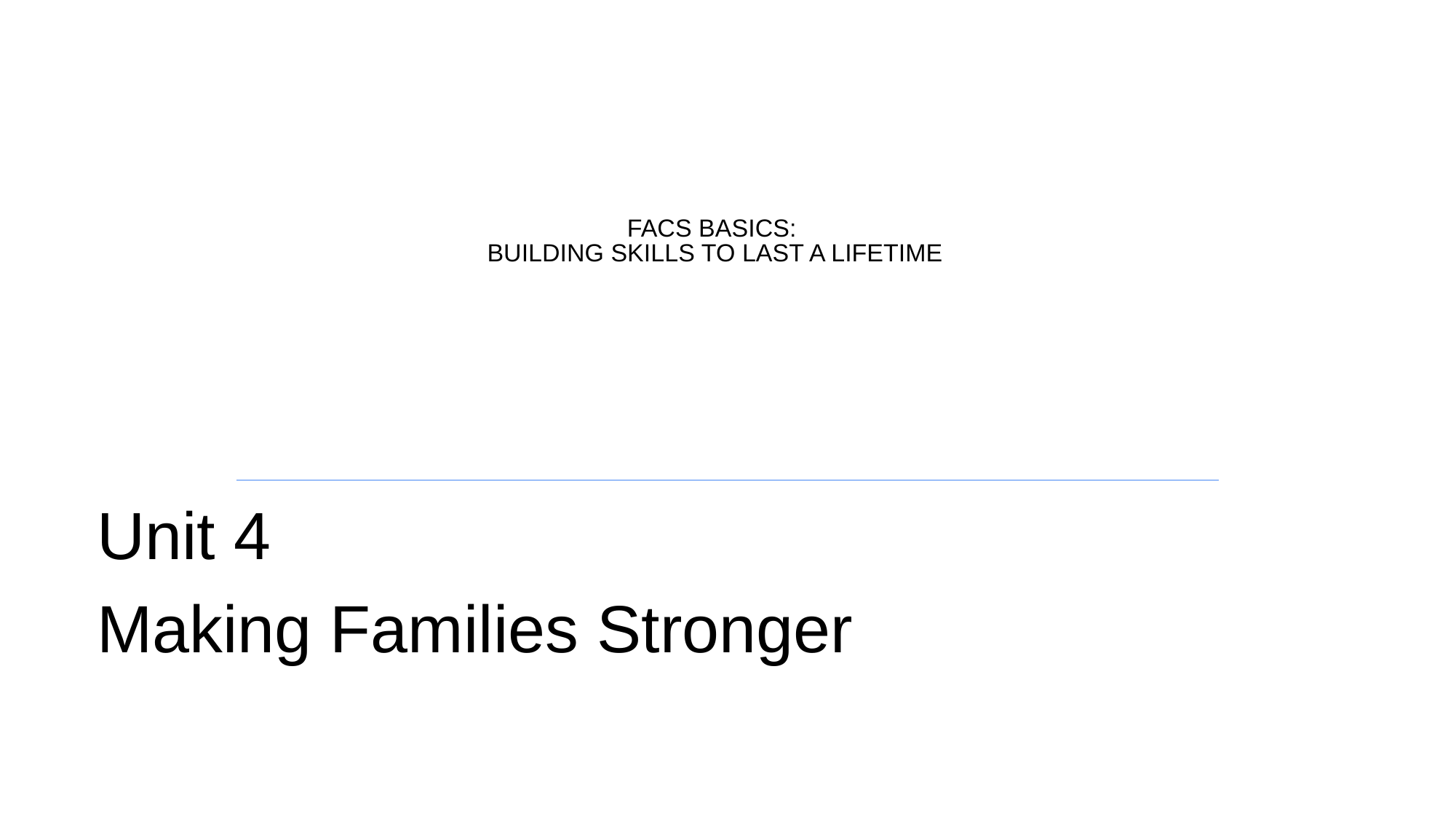

# FACS BASICS: BUILDING SKILLS TO LAST A LIFETIME
Unit 4
Making Families Stronger